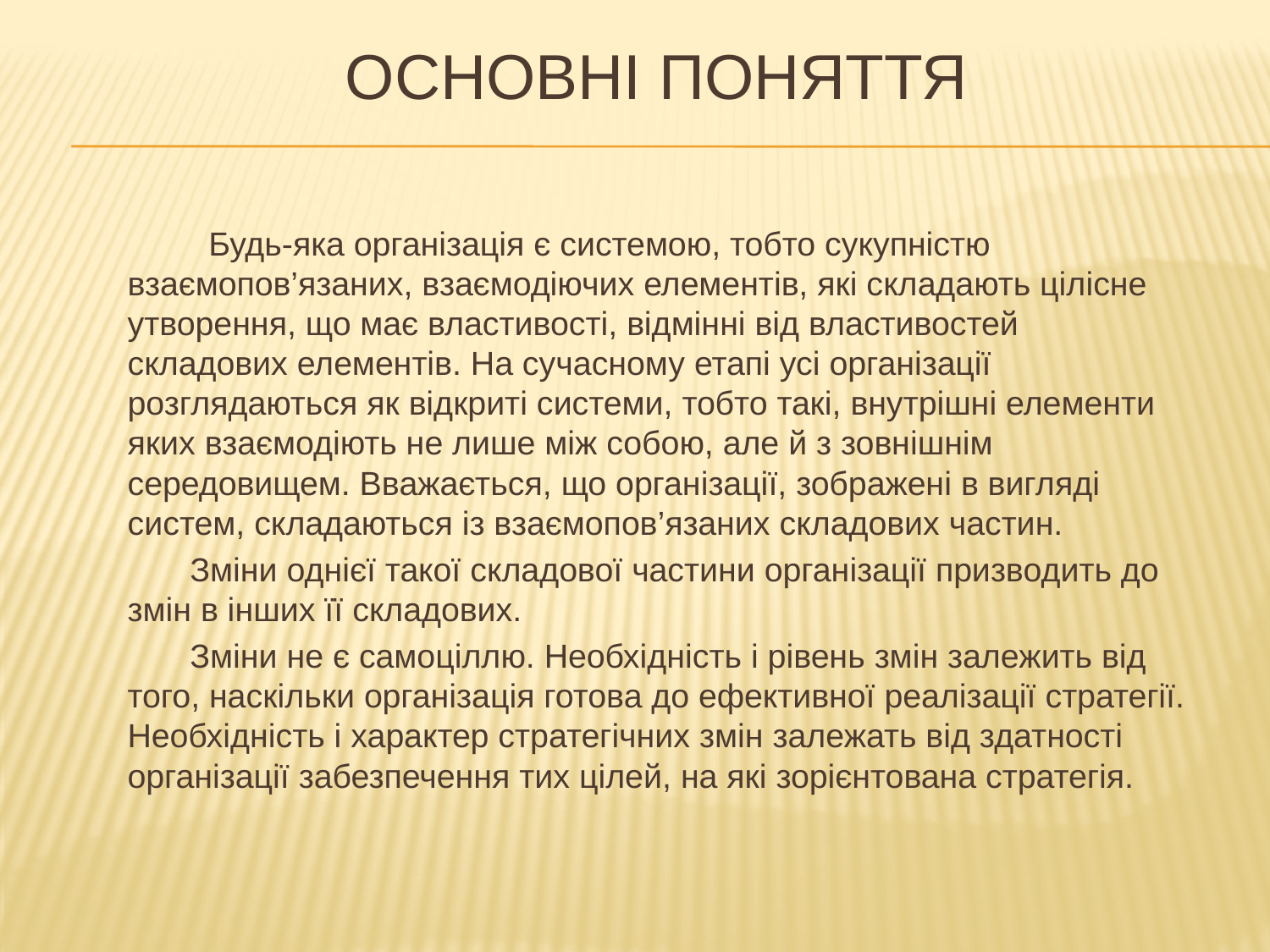

# Основні поняття
             Будь-яка організація є системою, тобто сукупністю взаємопов’язаних, взаємодіючих елементів, які складають цілісне утворення, що має властивості, відмінні від властивостей складових елементів. На сучасному етапі усі організації розглядаються як відкриті системи, тобто такі, внутрішні елементи яких взаємодіють не лише між собою, але й з зовнішнім середовищем. Вважається, що організації, зображені в вигляді систем, складаються із взаємопов’язаних складових частин.
           Зміни однієї такої складової частини організації призводить до змін в інших її складових.
           Зміни не є самоціллю. Необхідність і рівень змін залежить від того, наскільки організація готова до ефективної реалізації стратегії. Необхідність і характер стратегічних змін залежать від здатності організації забезпечення тих цілей, на які зорієнтована стратегія.